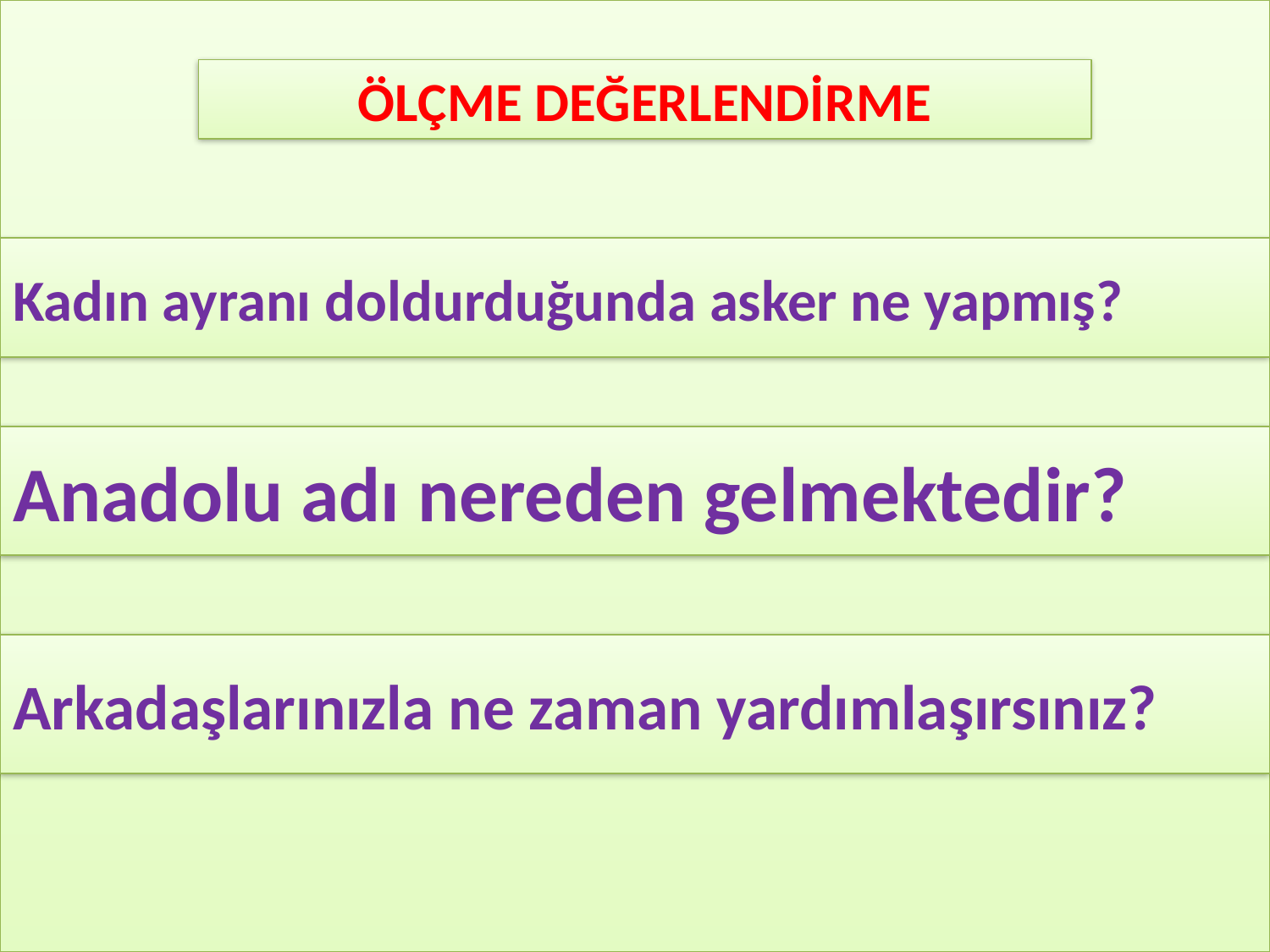

ÖLÇME DEĞERLENDİRME
Kadın ayranı doldurduğunda asker ne yapmış?
Anadolu adı nereden gelmektedir?
Arkadaşlarınızla ne zaman yardımlaşırsınız?